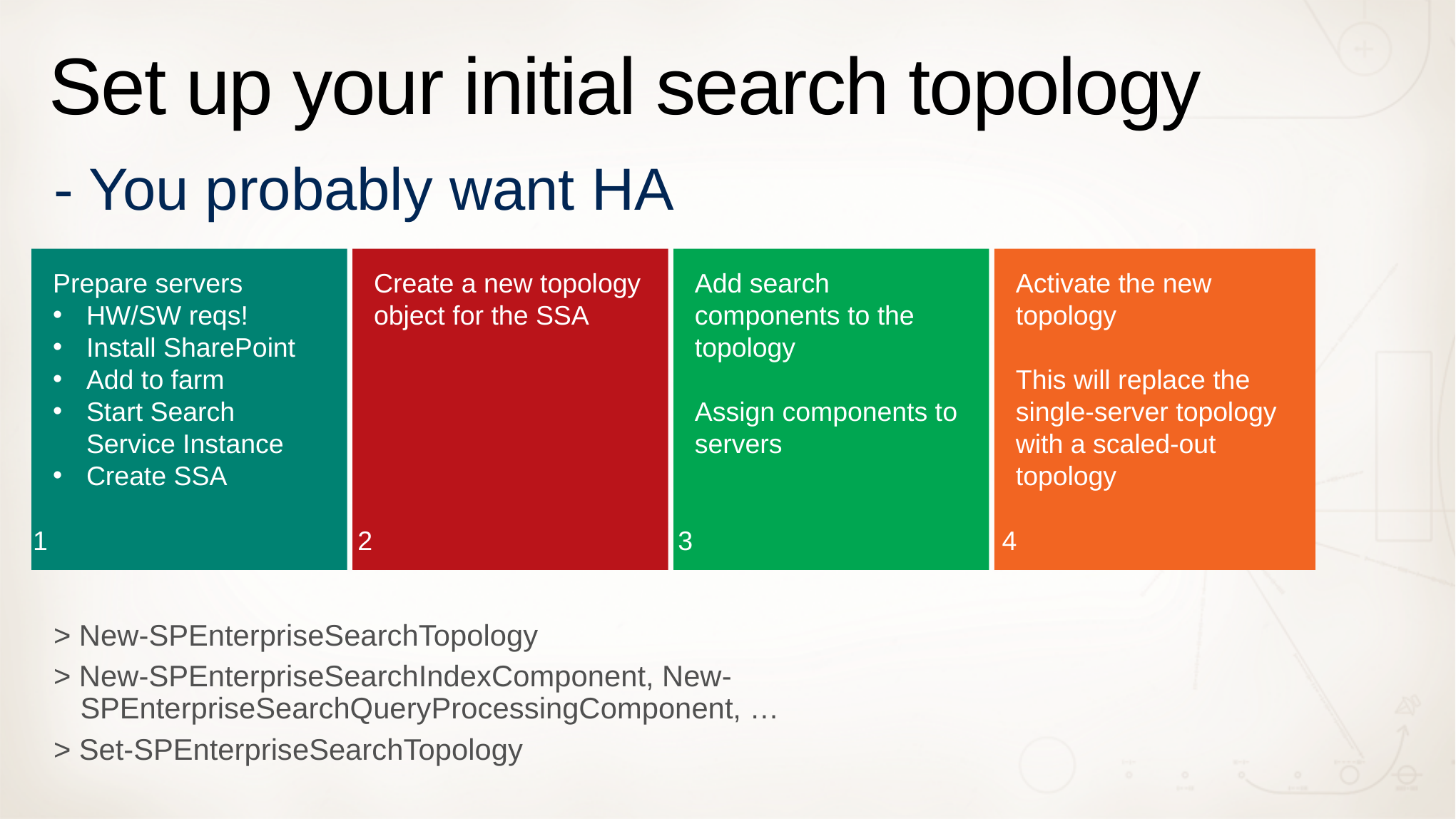

# Set up your initial search topology
- You probably want HA
Prepare servers
HW/SW reqs!
Install SharePoint
Add to farm
Start Search Service Instance
Create SSA

1
Create a new topology object for the SSA

2
Add search components to the topology

Assign components to servers

3
Activate the new topology

This will replace the single-server topology with a scaled-out topology
4
> New-SPEnterpriseSearchTopology
> New-SPEnterpriseSearchIndexComponent, New-SPEnterpriseSearchQueryProcessingComponent, …
> Set-SPEnterpriseSearchTopology